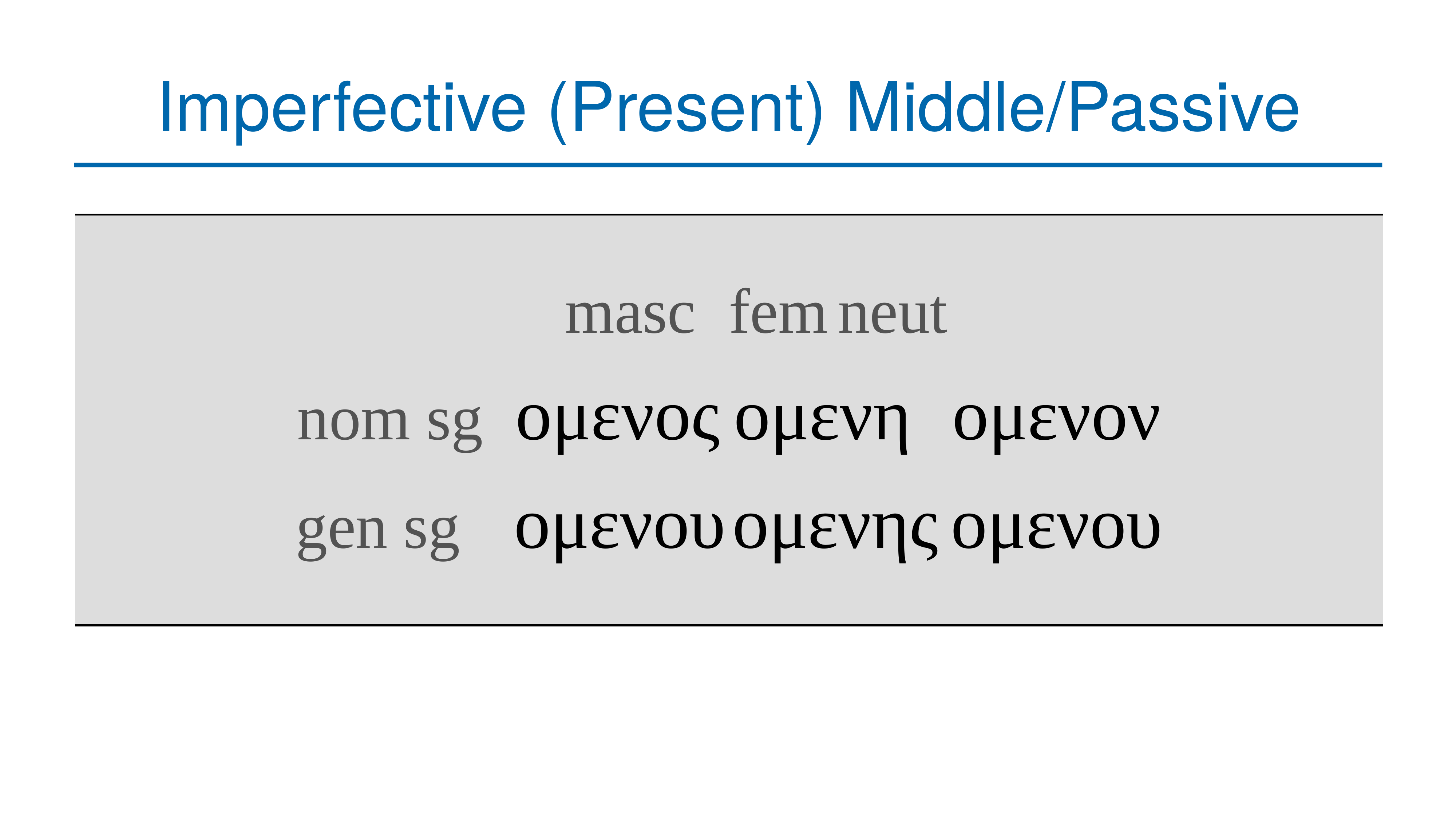

# Imperfective (Present) Middle/Passive
| masc fem neut nom sg ομενος ομενη ομενον gen sg ομενου ομενης ομενου |
| --- |